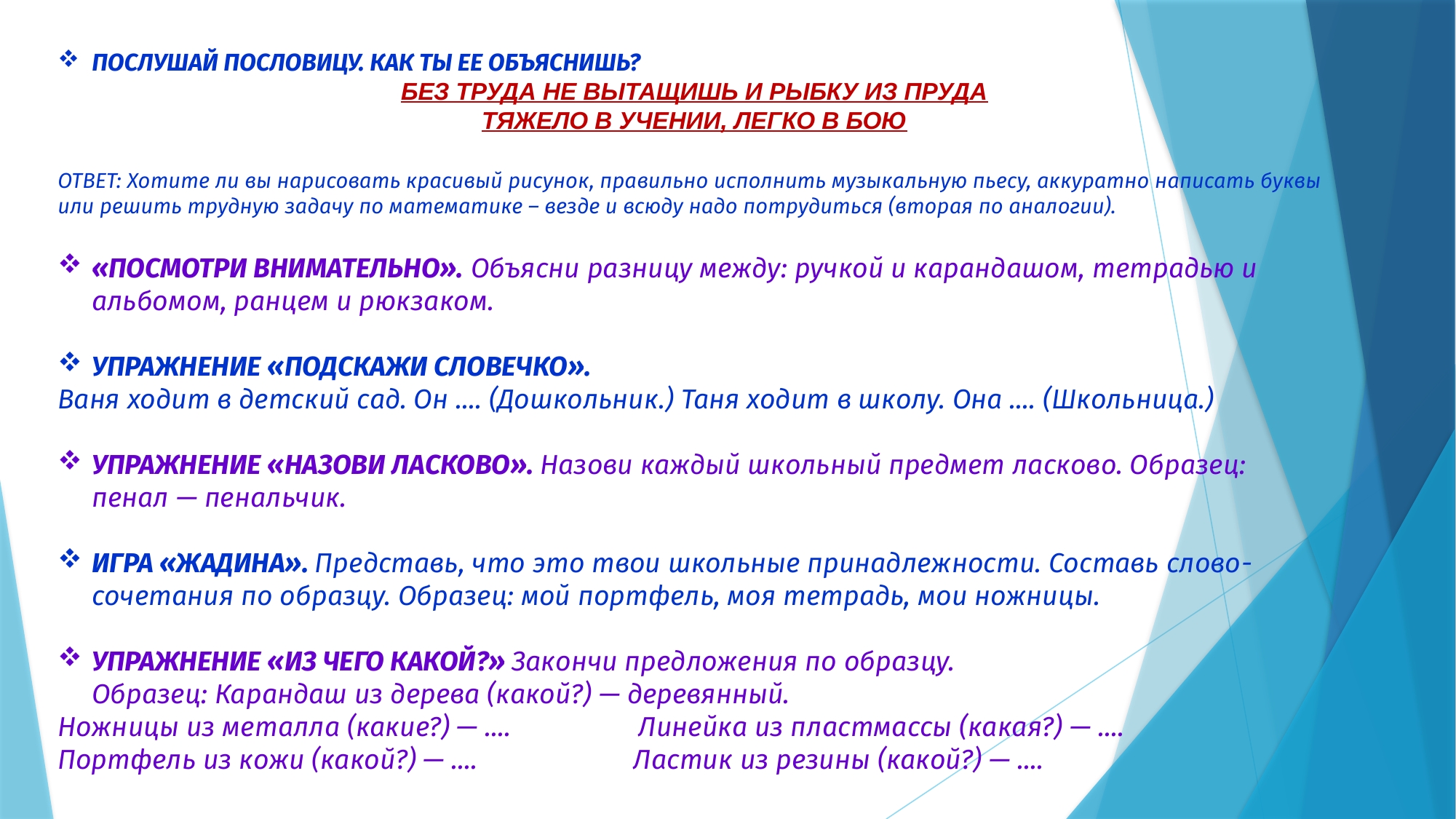

ПОСЛУШАЙ ПОСЛОВИЦУ. КАК ТЫ ЕЕ ОБЪЯСНИШЬ?
БЕЗ ТРУДА НЕ ВЫТАЩИШЬ И РЫБКУ ИЗ ПРУДА
ТЯЖЕЛО В УЧЕНИИ, ЛЕГКО В БОЮ

ОТВЕТ: Хотите ли вы нарисовать красивый рисунок, правильно исполнить музыкальную пьесу, аккуратно написать буквы или решить трудную задачу по математике – везде и всюду надо потрудиться (вторая по аналогии).

«ПОСМОТРИ ВНИМАТЕЛЬНО». Объясни разницу между: ручкой и карандашом, тетрадью и альбомом, ранцем и рюкзаком.

УПРАЖНЕНИЕ «ПОДСКАЖИ СЛОВЕЧКО».
Ваня ходит в детский сад. Он .... (Дошкольник.) Таня ходит в школу. Она .... (Школьница.)

УПРАЖНЕНИЕ «НАЗОВИ ЛАСКОВО». Назови каждый школьный предмет ласково. Образец: пенал — пенальчик.

ИГРА «ЖАДИНА». Представь, что это твои школьные принадлежности. Составь слово­-
сочетания по образцу. Образец: мой портфель, моя тетрадь, мои ножницы.

УПРАЖНЕНИЕ «ИЗ ЧЕГО КАКОЙ?» Закончи предложения по образцу. 
Образец: Каран­даш из дерева (какой?) — деревянный.
Ножницы из металла (какие?) — ....                  Линейка из пластмассы (какая?) — ....
Портфель из кожи (какой?) — ....                      Ластик из резины (какой?) — ....